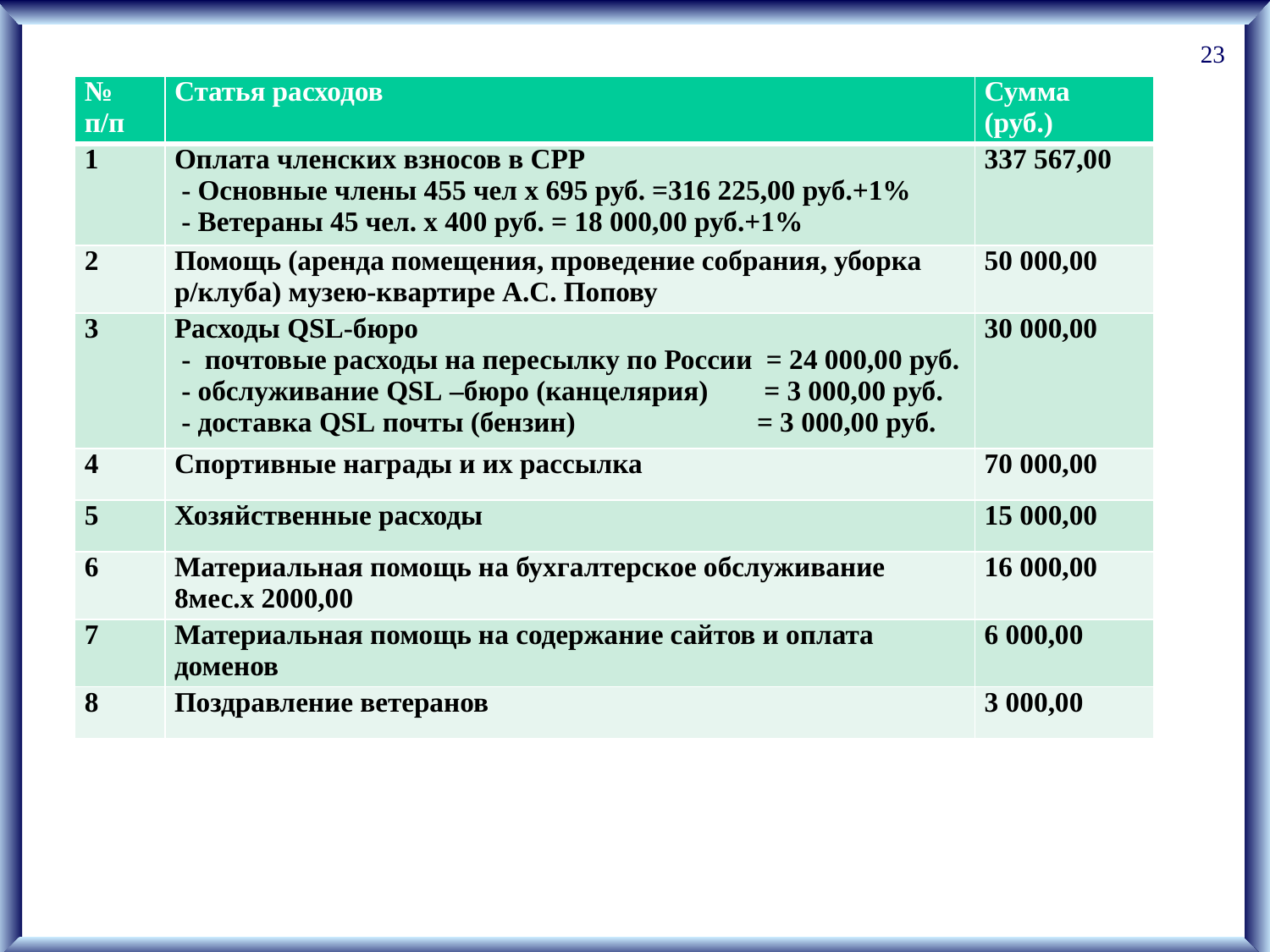

23
| № п/п | Статья расходов | Сумма (руб.) |
| --- | --- | --- |
| 1 | Оплата членских взносов в СРР - Основные члены 455 чел х 695 руб. =316 225,00 руб.+1% - Ветераны 45 чел. х 400 руб. = 18 000,00 руб.+1% | 337 567,00 |
| 2 | Помощь (аренда помещения, проведение собрания, уборка р/клуба) музею-квартире А.С. Попову | 50 000,00 |
| 3 | Расходы QSL-бюро - почтовые расходы на пересылку по России = 24 000,00 руб. - обслуживание QSL –бюро (канцелярия) = 3 000,00 руб. - доставка QSL почты (бензин) = 3 000,00 руб. | 30 000,00 |
| 4 | Спортивные награды и их рассылка | 70 000,00 |
| 5 | Хозяйственные расходы | 15 000,00 |
| 6 | Материальная помощь на бухгалтерское обслуживание 8мес.х 2000,00 | 16 000,00 |
| 7 | Материальная помощь на содержание сайтов и оплата доменов | 6 000,00 |
| 8 | Поздравление ветеранов | 3 000,00 |